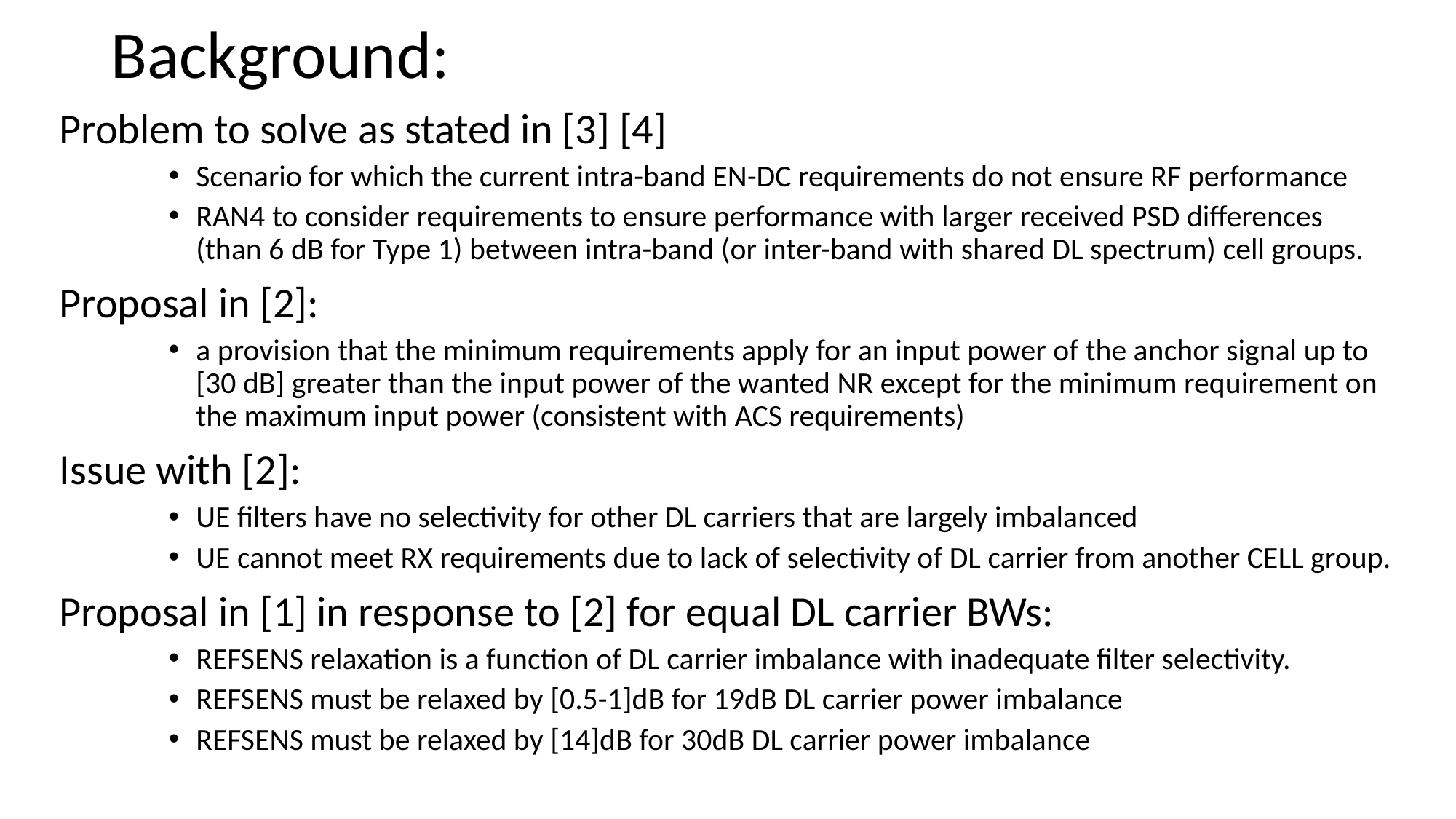

# Background:
Problem to solve as stated in [3] [4]
Scenario for which the current intra-band EN-DC requirements do not ensure RF performance
RAN4 to consider requirements to ensure performance with larger received PSD differences (than 6 dB for Type 1) between intra-band (or inter-band with shared DL spectrum) cell groups.
Proposal in [2]:
a provision that the minimum requirements apply for an input power of the anchor signal up to [30 dB] greater than the input power of the wanted NR except for the minimum requirement on the maximum input power (consistent with ACS requirements)
Issue with [2]:
UE filters have no selectivity for other DL carriers that are largely imbalanced
UE cannot meet RX requirements due to lack of selectivity of DL carrier from another CELL group.
Proposal in [1] in response to [2] for equal DL carrier BWs:
REFSENS relaxation is a function of DL carrier imbalance with inadequate filter selectivity.
REFSENS must be relaxed by [0.5-1]dB for 19dB DL carrier power imbalance
REFSENS must be relaxed by [14]dB for 30dB DL carrier power imbalance